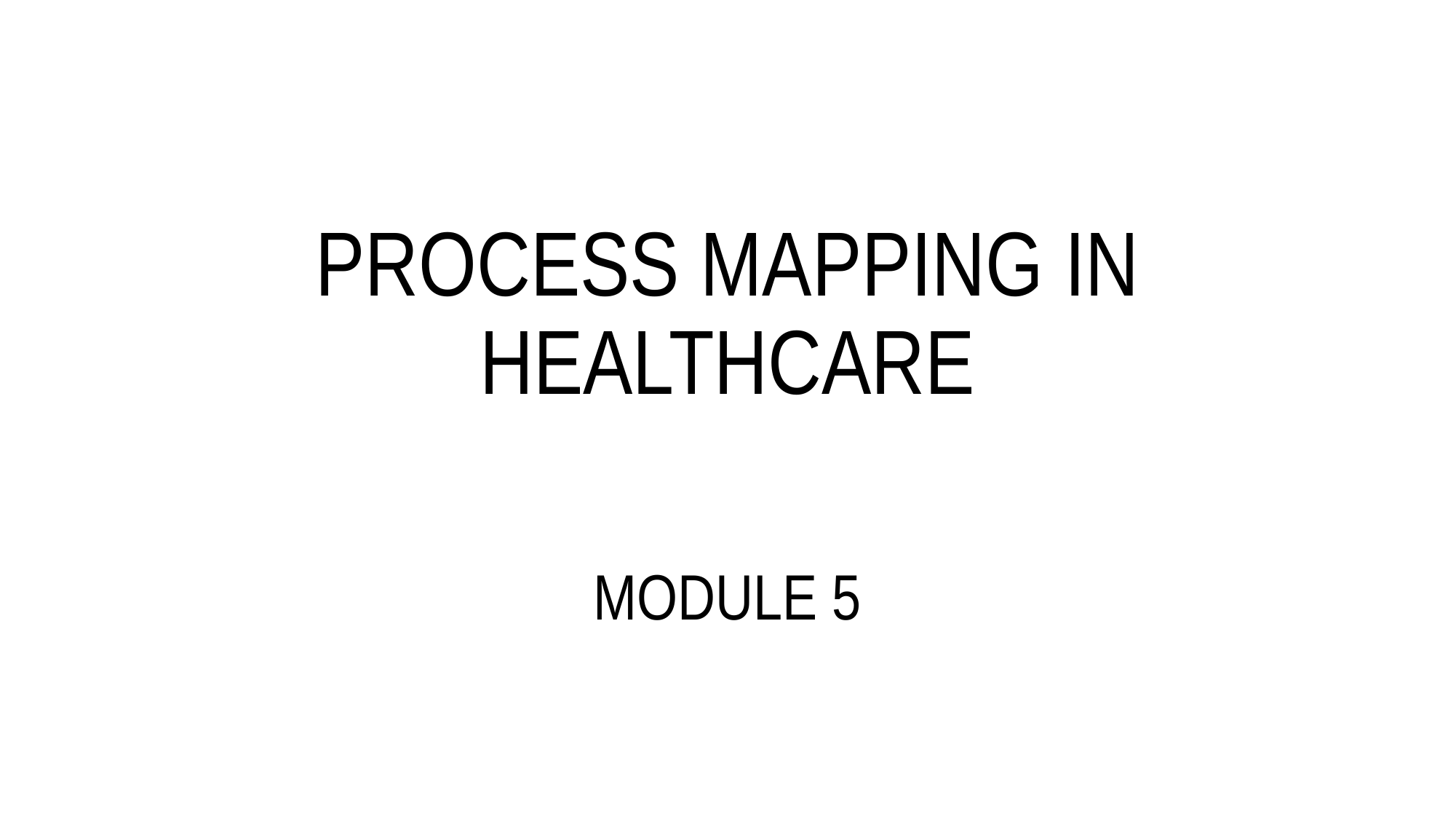

# PROCESS MAPPING IN HEALTHCARE
MODULE 5